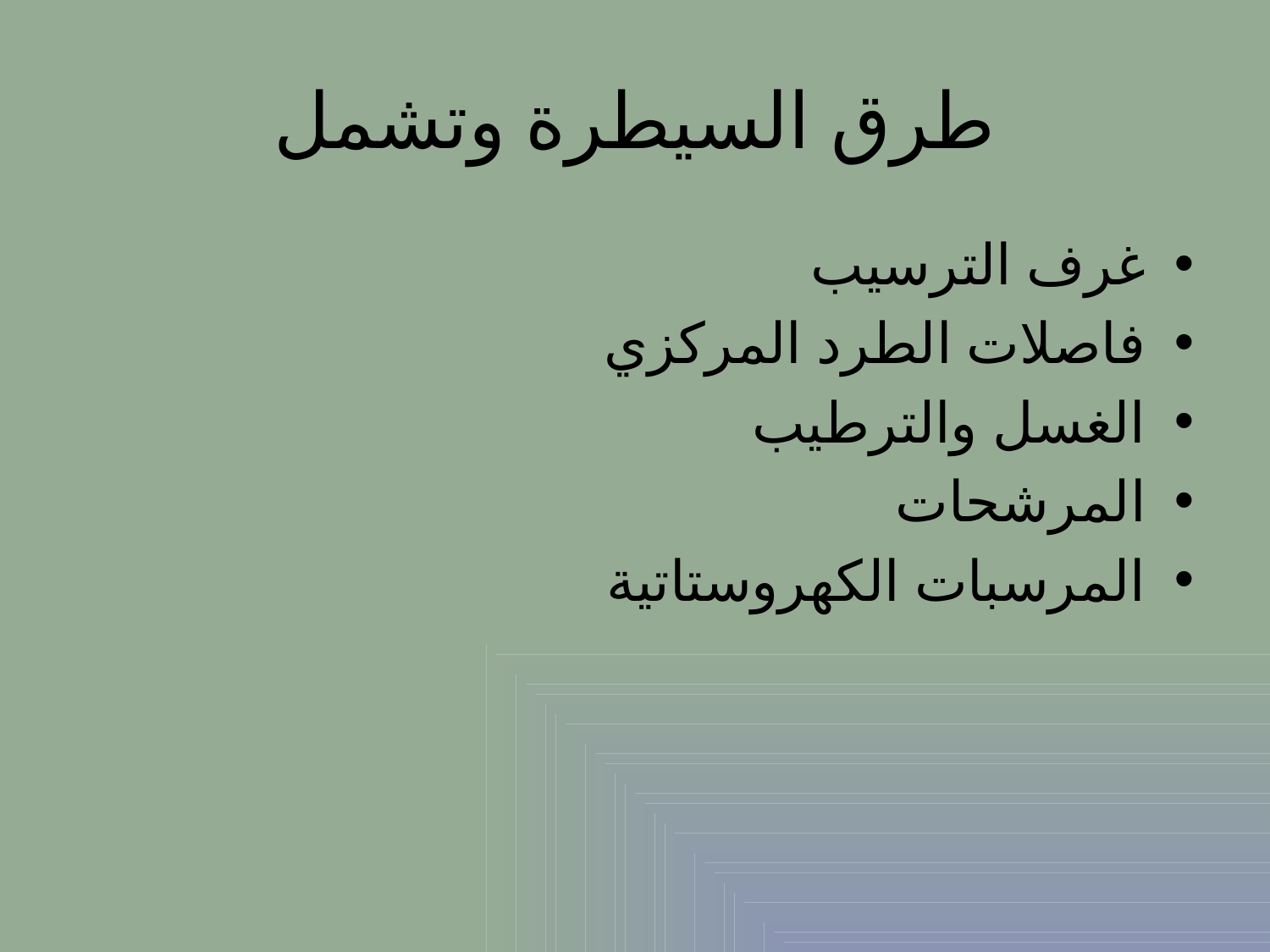

# طرق السيطرة وتشمل
غرف الترسيب
فاصلات الطرد المركزي
الغسل والترطيب
المرشحات
المرسبات الكهروستاتية